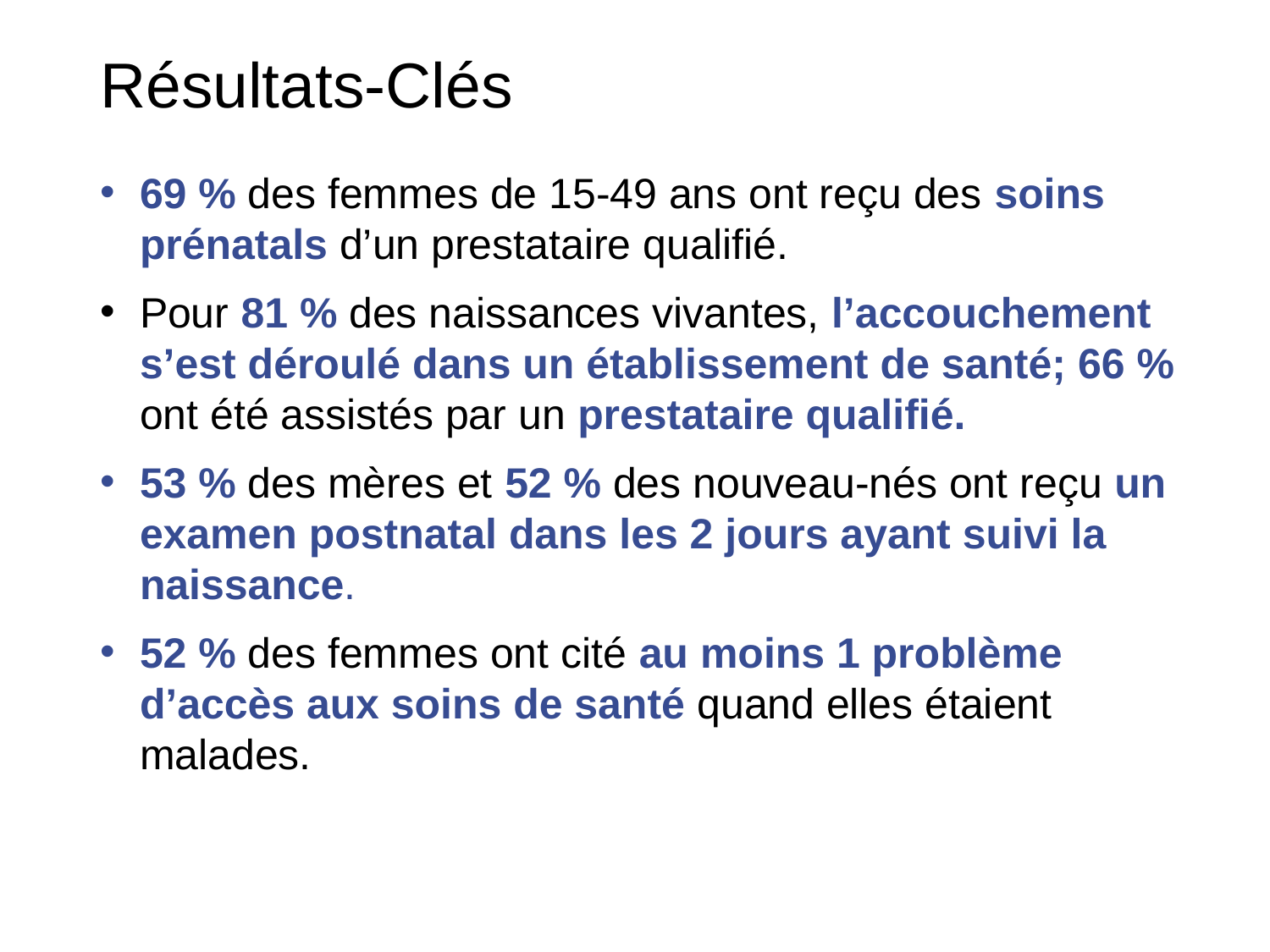

# Résultats-Clés
69 % des femmes de 15-49 ans ont reçu des soins prénatals d’un prestataire qualifié.
Pour 81 % des naissances vivantes, l’accouchement s’est déroulé dans un établissement de santé; 66 % ont été assistés par un prestataire qualifié.
53 % des mères et 52 % des nouveau-nés ont reçu un examen postnatal dans les 2 jours ayant suivi la naissance.
52 % des femmes ont cité au moins 1 problème d’accès aux soins de santé quand elles étaient malades.